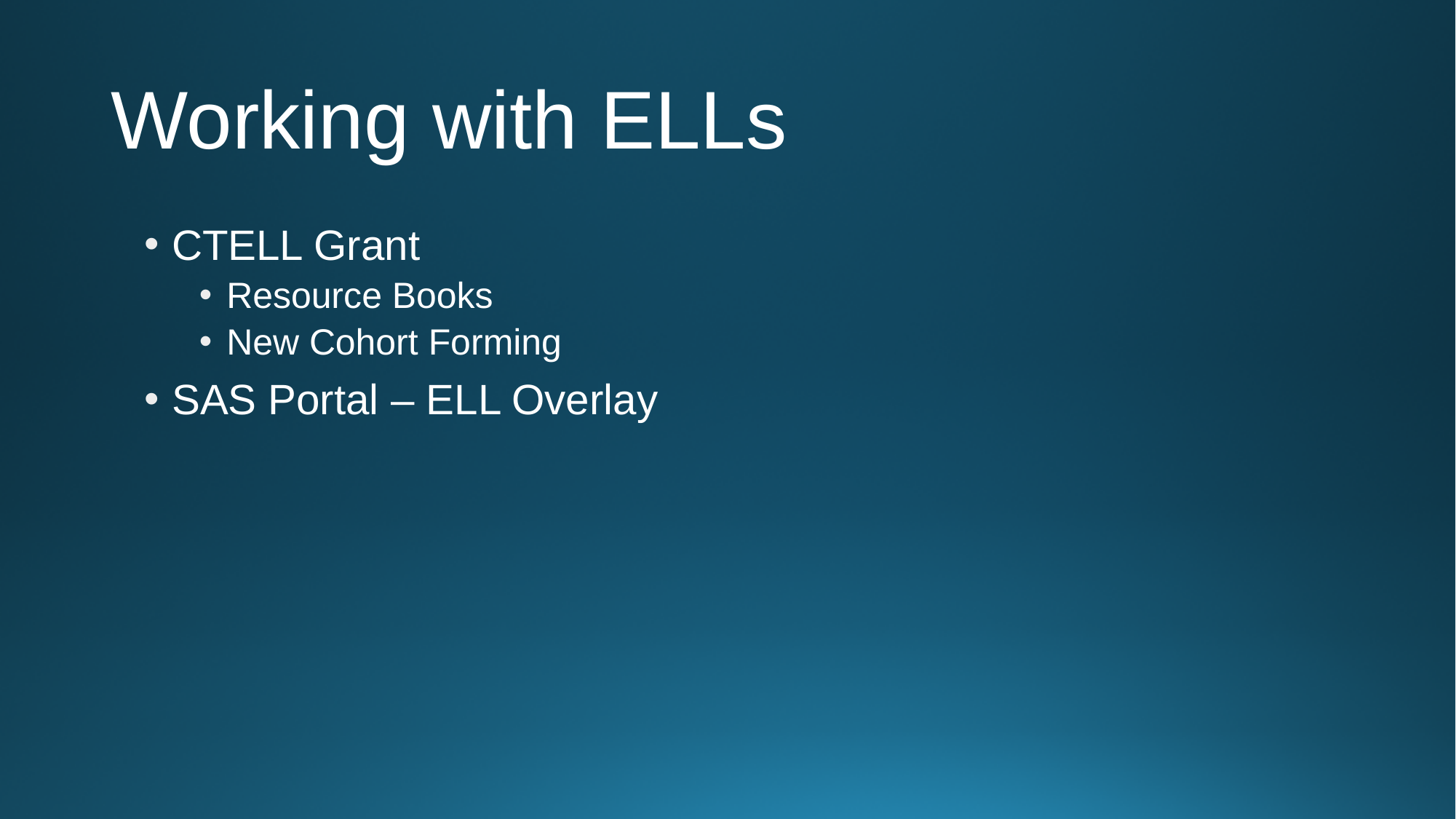

# Working with ELLs
CTELL Grant
Resource Books
New Cohort Forming
SAS Portal – ELL Overlay